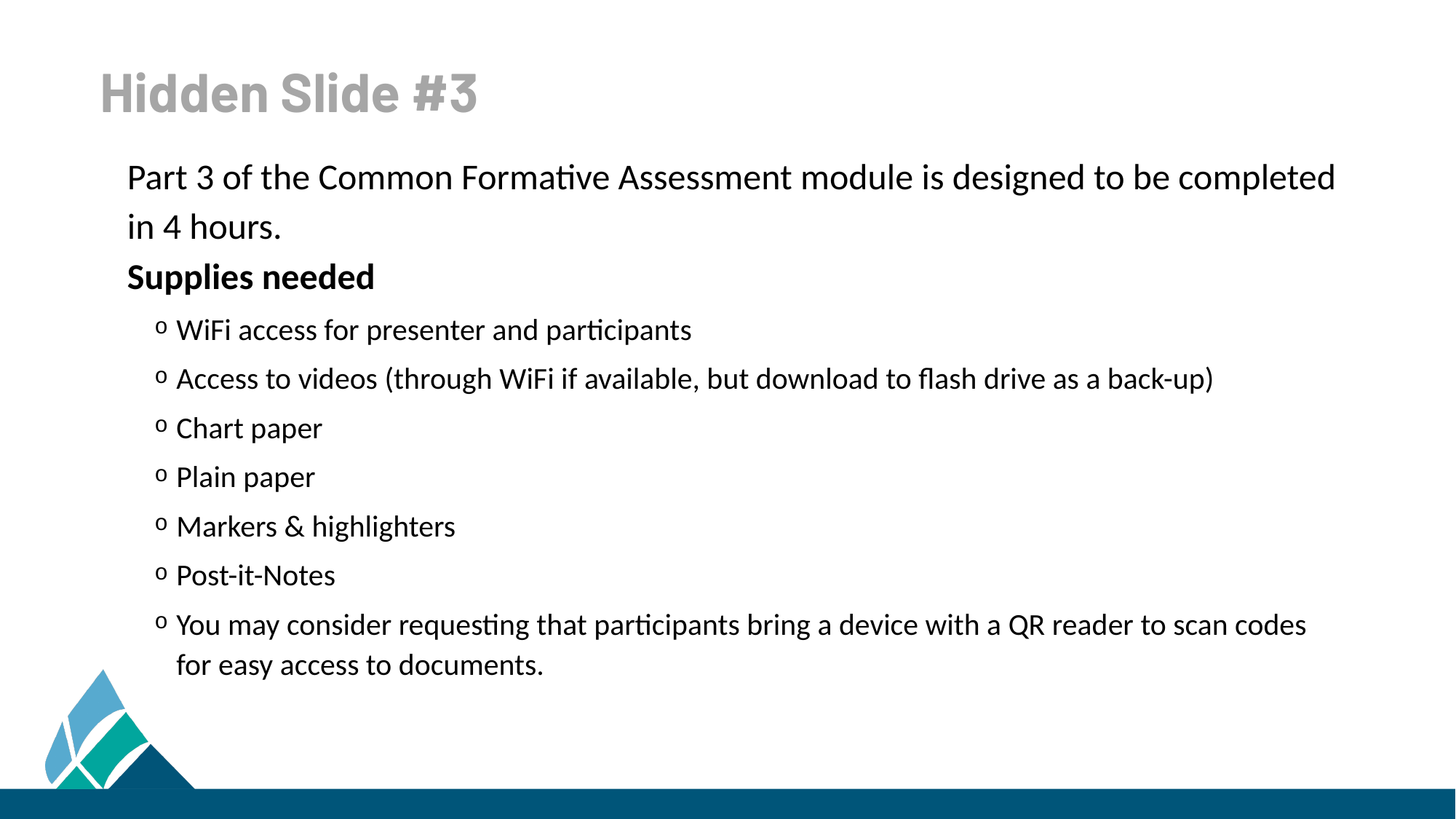

# Hidden Slide #3
Part 3 of the Common Formative Assessment module is designed to be completed in 4 hours.
Supplies needed
WiFi access for presenter and participants
Access to videos (through WiFi if available, but download to flash drive as a back-up)
Chart paper
Plain paper
Markers & highlighters
Post-it-Notes
You may consider requesting that participants bring a device with a QR reader to scan codes  for easy access to documents.